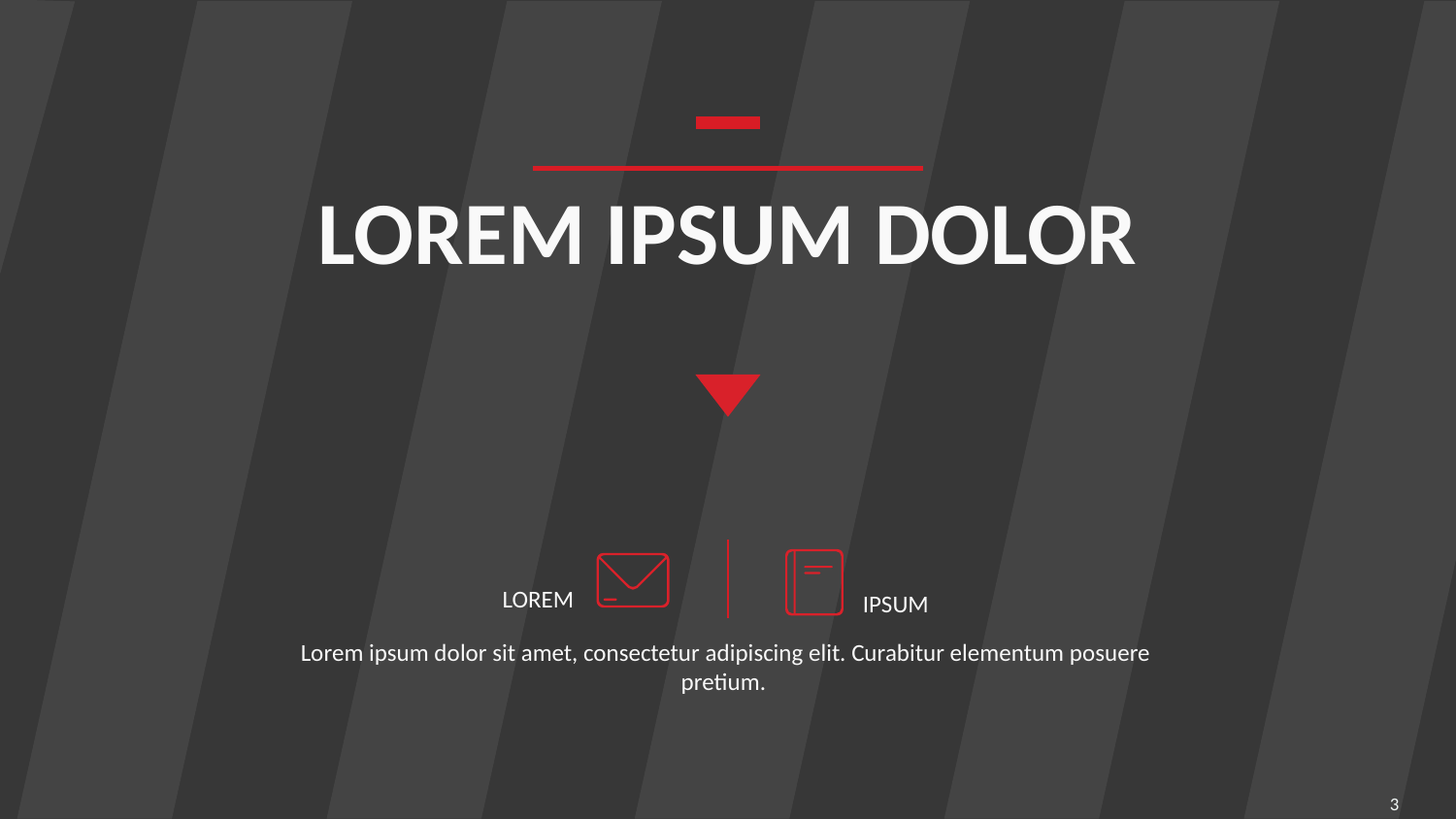

LOREM IPSUM DOLOR

LOREM
IPSUM
Lorem ipsum dolor sit amet, consectetur adipiscing elit. Curabitur elementum posuere pretium.